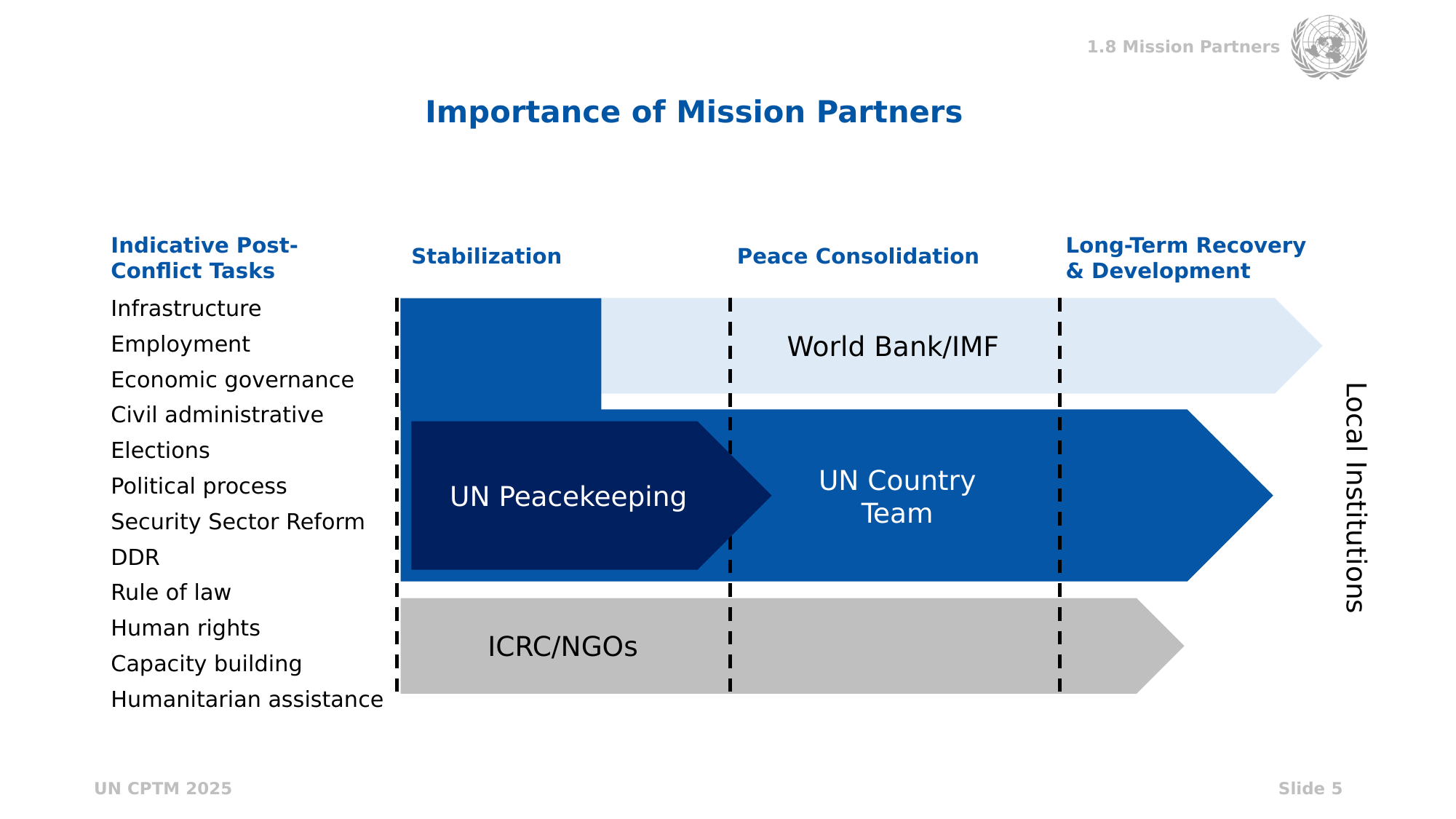

Importance of Mission Partners
Indicative Post-Conflict Tasks
Long-Term Recovery & Development
Stabilization
Peace Consolidation
Infrastructure
Employment
Economic governance
Civil administrative
Elections
Political process
Security Sector Reform
DDR
Rule of law
Human rights
Capacity building
Humanitarian assistance

World Bank/IMF

UN Peacekeeping
UN Country Team
Local Institutions

ICRC/NGOs